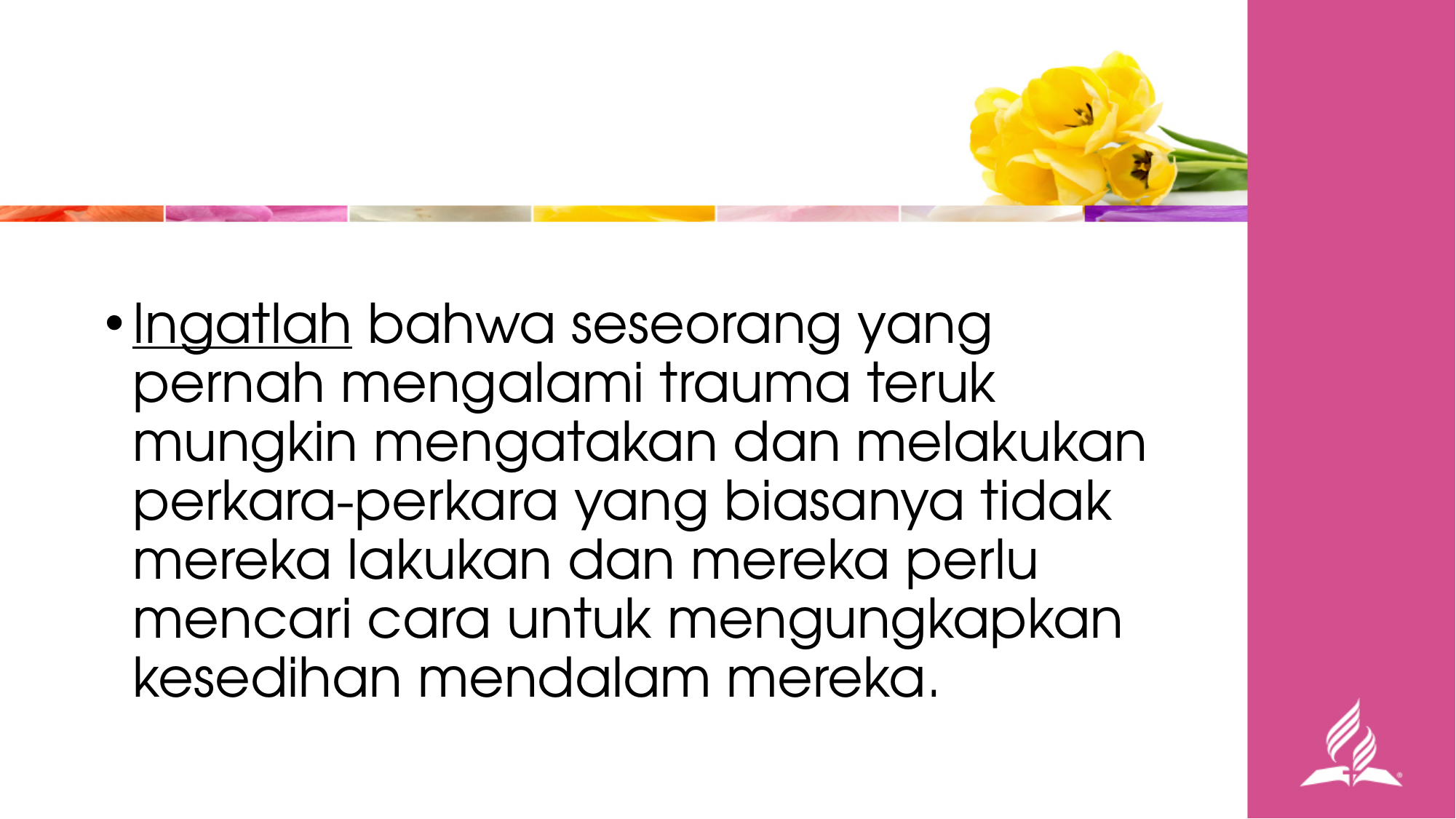

Ingatlah bahwa seseorang yang pernah mengalami trauma teruk mungkin mengatakan dan melakukan perkara-perkara yang biasanya tidak mereka lakukan dan mereka perlu mencari cara untuk mengungkapkan kesedihan mendalam mereka.